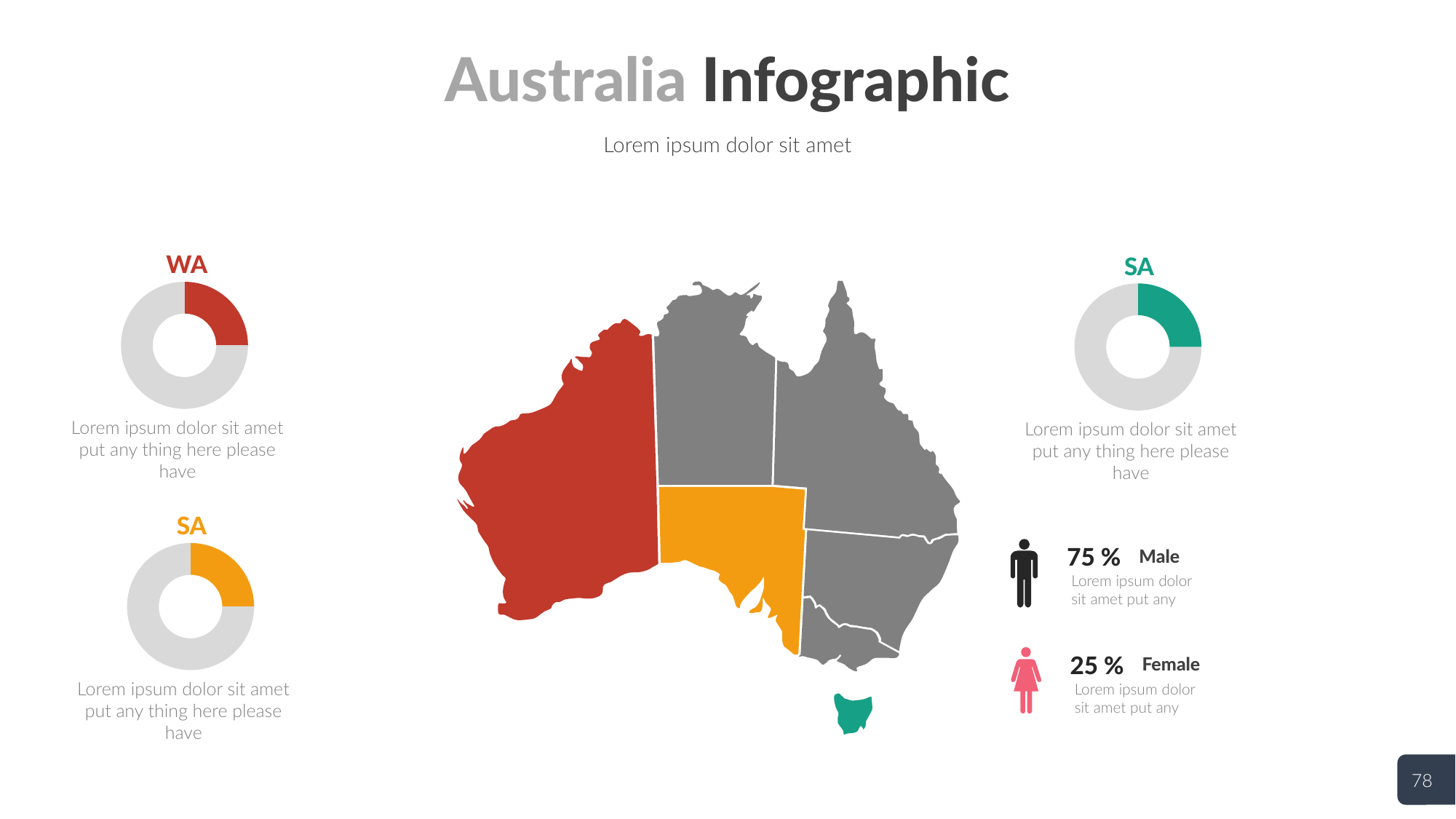

# Australia Infographic
Lorem ipsum dolor sit amet
WA
SA

### Chart

| Category | Photoshop |
|---|---|

### Chart

| Category | Photoshop |
|---|---|
Lorem ipsum dolor sit amet put any thing here please have
Lorem ipsum dolor sit amet put any thing here please have
SA
75 %
Male
Lorem ipsum dolor sit amet put any

### Chart

| Category | Photoshop |
|---|---|
25 %
Female
Lorem ipsum dolor sit amet put any

Lorem ipsum dolor sit amet put any thing here please have

78